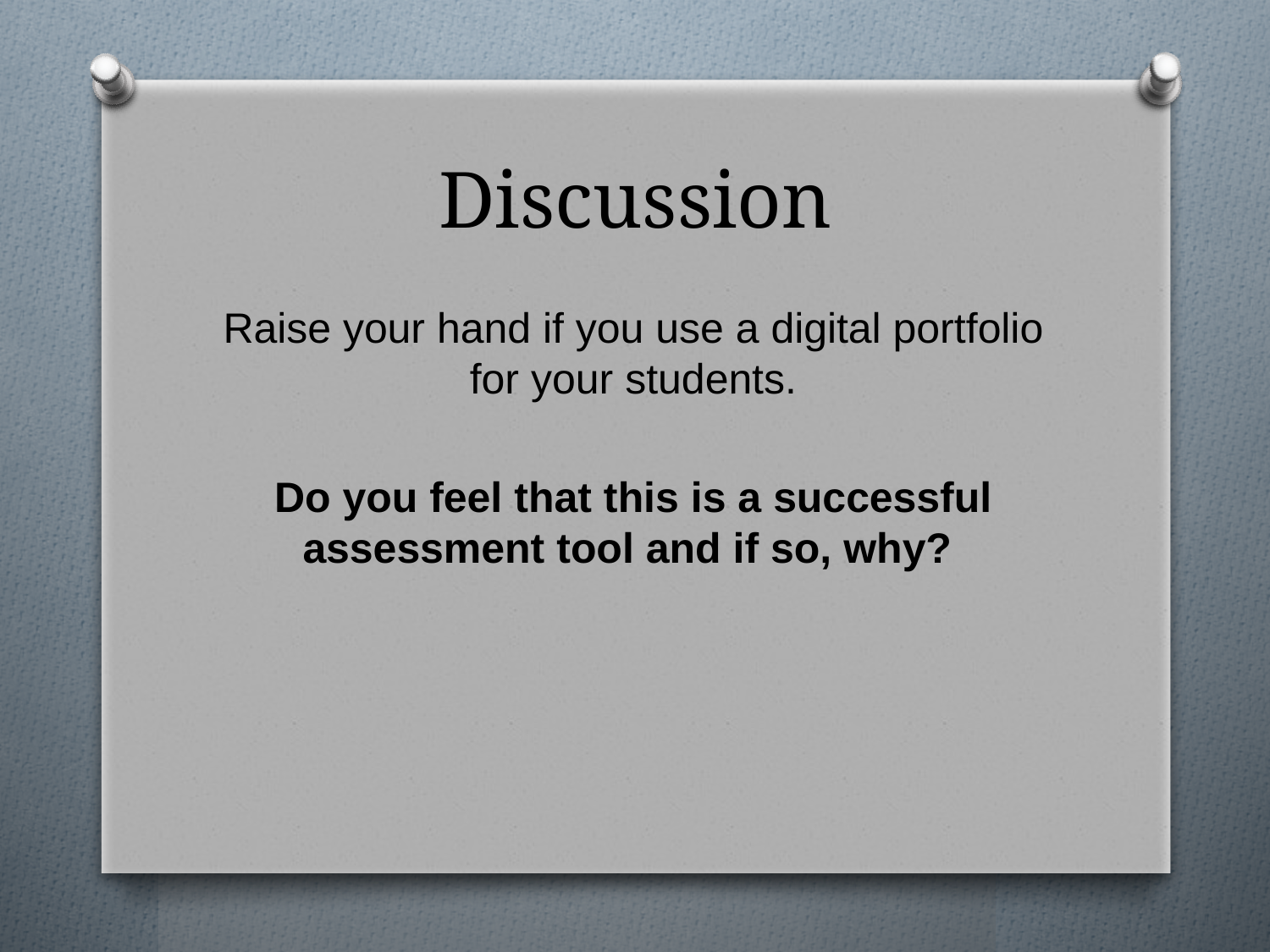

# Discussion
Raise your hand if you use a digital portfolio for your students.

Do you feel that this is a successful assessment tool and if so, why?